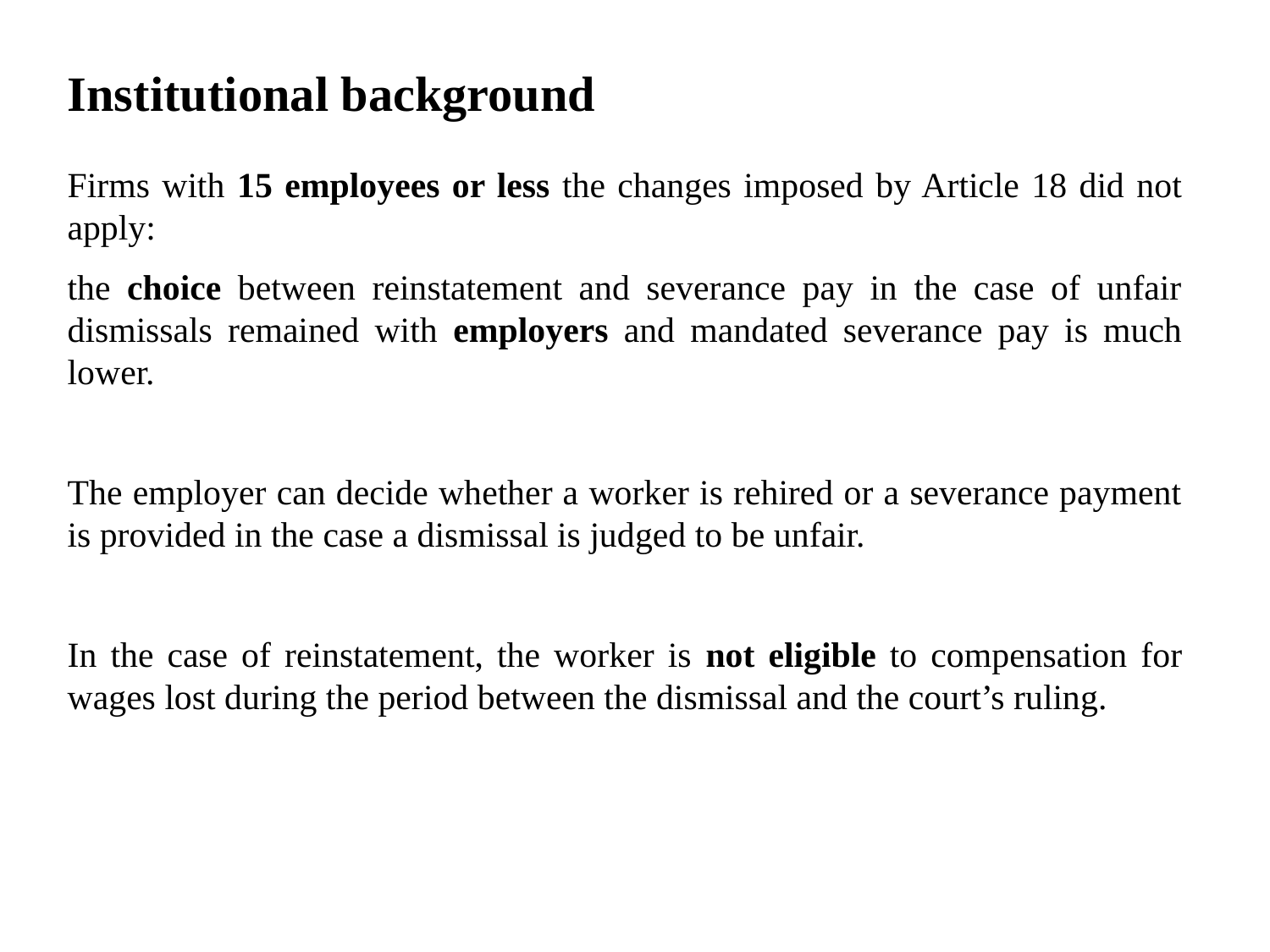

# Institutional background
Firms with 15 employees or less the changes imposed by Article 18 did not apply:
the choice between reinstatement and severance pay in the case of unfair dismissals remained with employers and mandated severance pay is much lower.

The employer can decide whether a worker is rehired or a severance payment is provided in the case a dismissal is judged to be unfair.

In the case of reinstatement, the worker is not eligible to compensation for wages lost during the period between the dismissal and the court’s ruling.